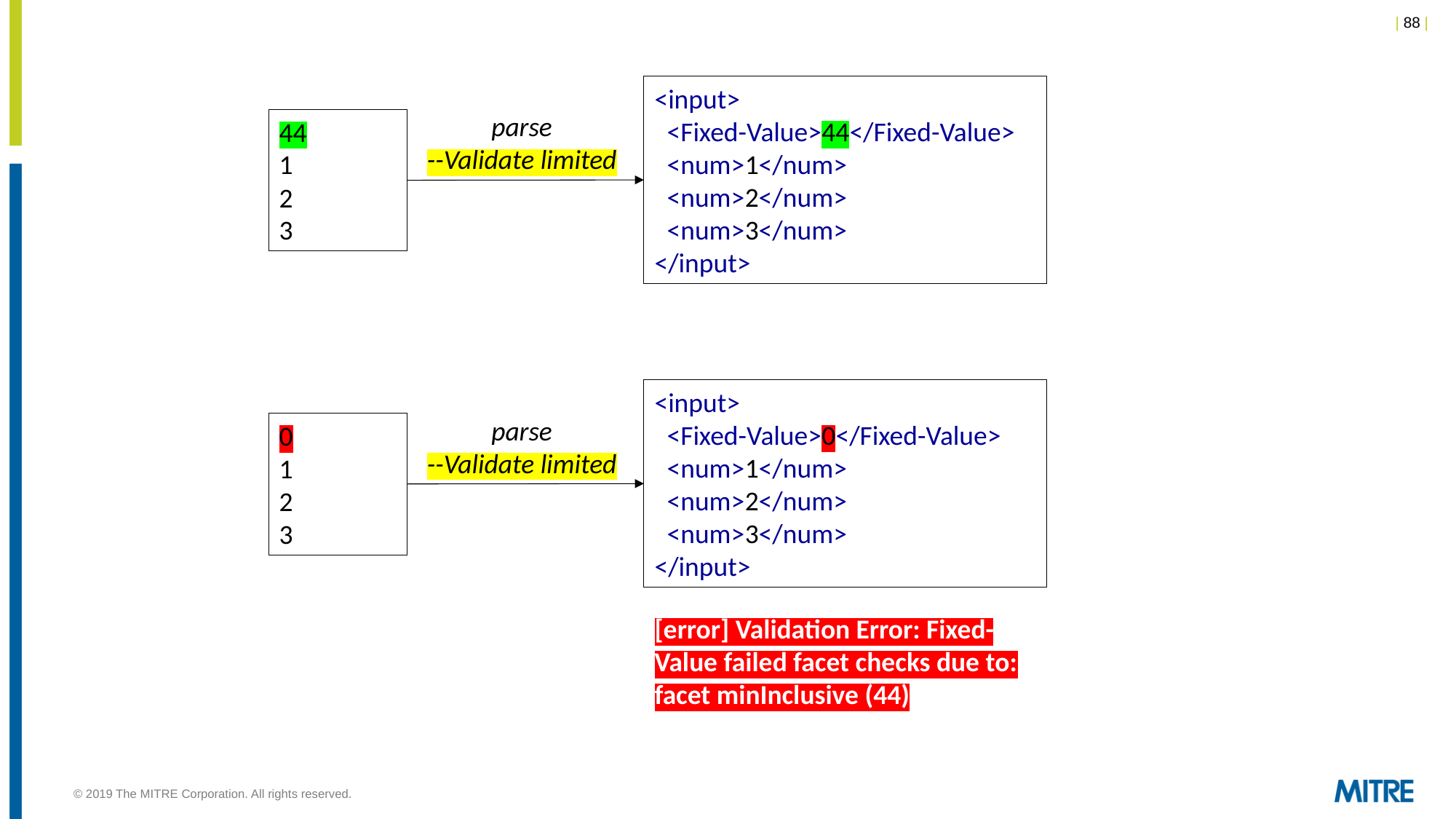

<input>
  <Fixed-Value>44</Fixed-Value>
  <num>1</num>
  <num>2</num>
  <num>3</num>
</input>
parse
--Validate limited
44
1
2
3
<input>
  <Fixed-Value>0</Fixed-Value>
  <num>1</num>
  <num>2</num>
  <num>3</num>
</input>
parse
--Validate limited
0
1
2
3
[error] Validation Error: Fixed-Value failed facet checks due to: facet minInclusive (44)
© 2019 The MITRE Corporation. All rights reserved.